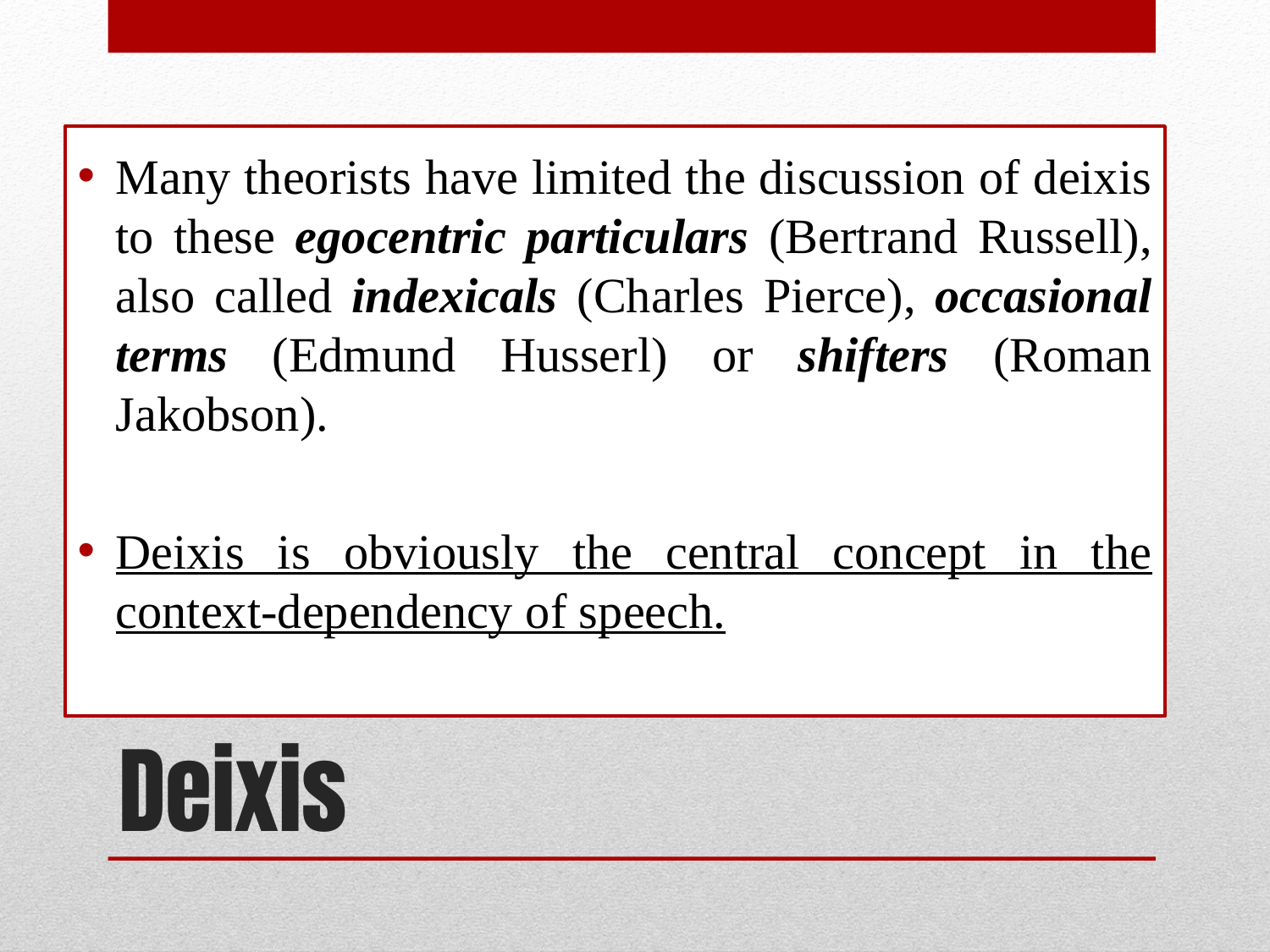

Many theorists have limited the discussion of deixis to these egocentric particulars (Bertrand Russell), also called indexicals (Charles Pierce), occasional terms (Edmund Husserl) or shifters (Roman Jakobson).

Deixis is obviously the central concept in the context-dependency of speech.

# Deixis